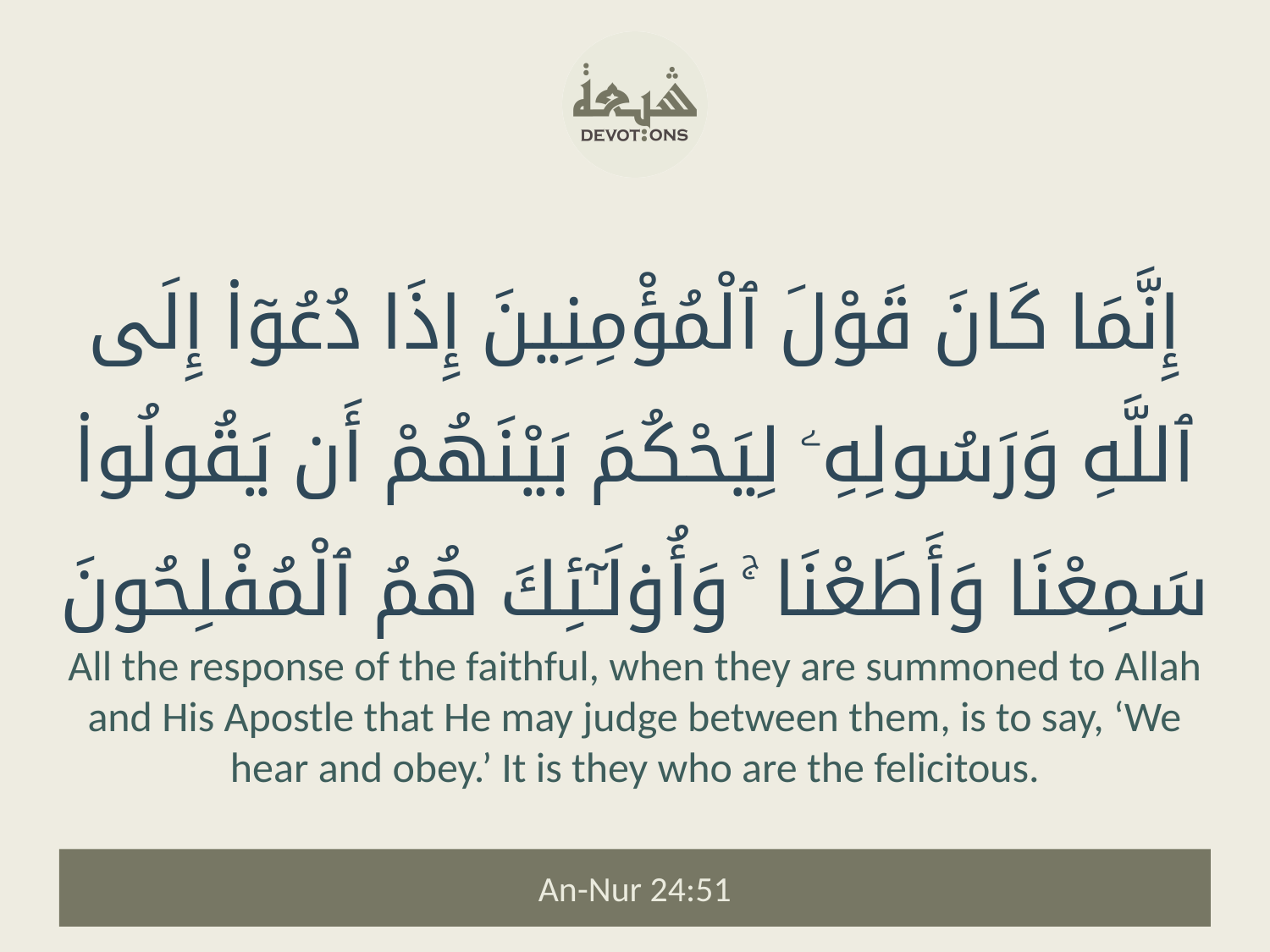

إِنَّمَا كَانَ قَوْلَ ٱلْمُؤْمِنِينَ إِذَا دُعُوٓا۟ إِلَى ٱللَّهِ وَرَسُولِهِۦ لِيَحْكُمَ بَيْنَهُمْ أَن يَقُولُوا۟ سَمِعْنَا وَأَطَعْنَا ۚ وَأُو۟لَـٰٓئِكَ هُمُ ٱلْمُفْلِحُونَ
All the response of the faithful, when they are summoned to Allah and His Apostle that He may judge between them, is to say, ‘We hear and obey.’ It is they who are the felicitous.
An-Nur 24:51